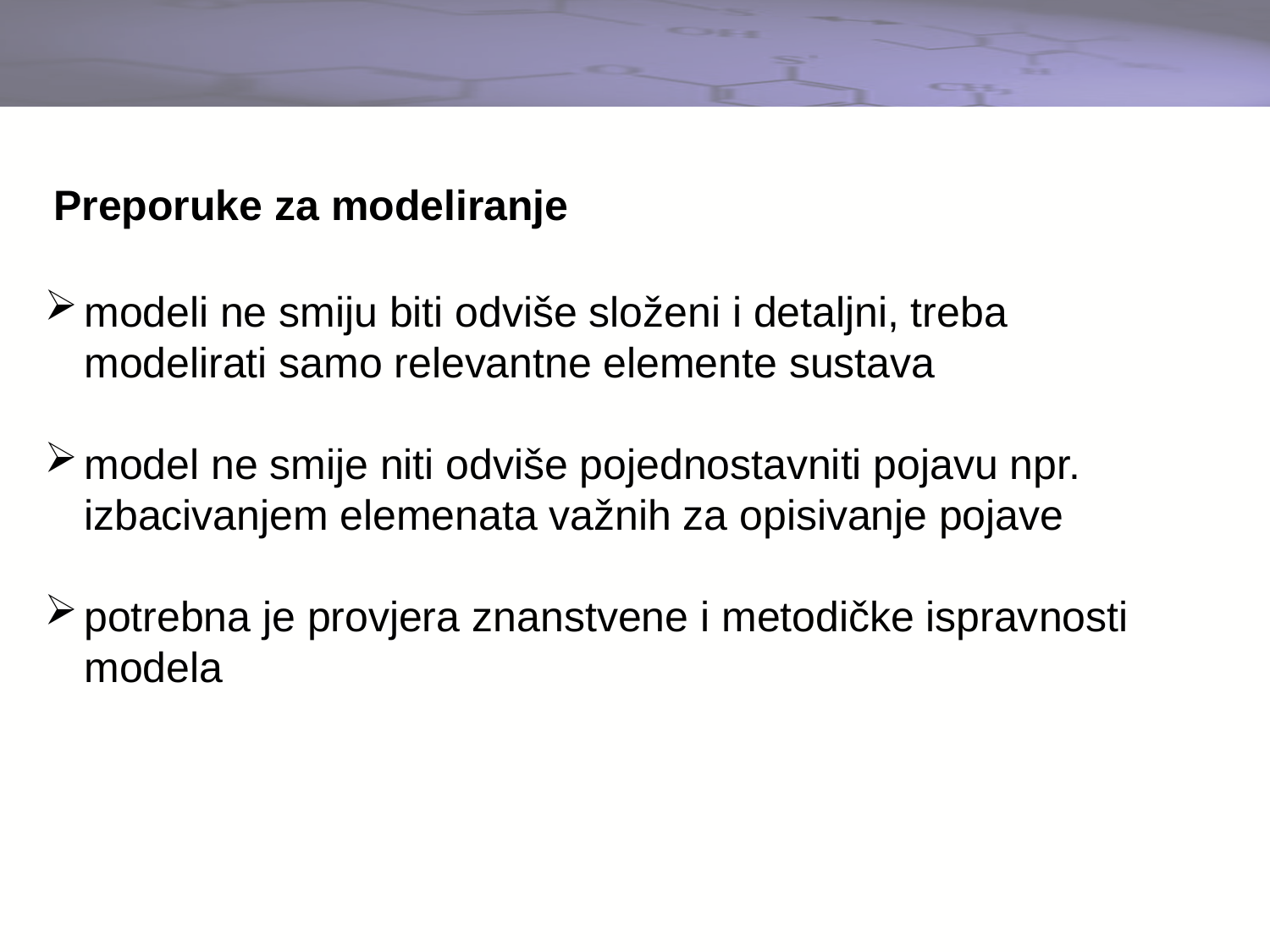

Preporuke za modeliranje

modeli ne smiju biti odviše složeni i detaljni, treba modelirati samo relevantne elemente sustava

model ne smije niti odviše pojednostavniti pojavu npr. izbacivanjem elemenata važnih za opisivanje pojave

potrebna je provjera znanstvene i metodičke ispravnosti modela